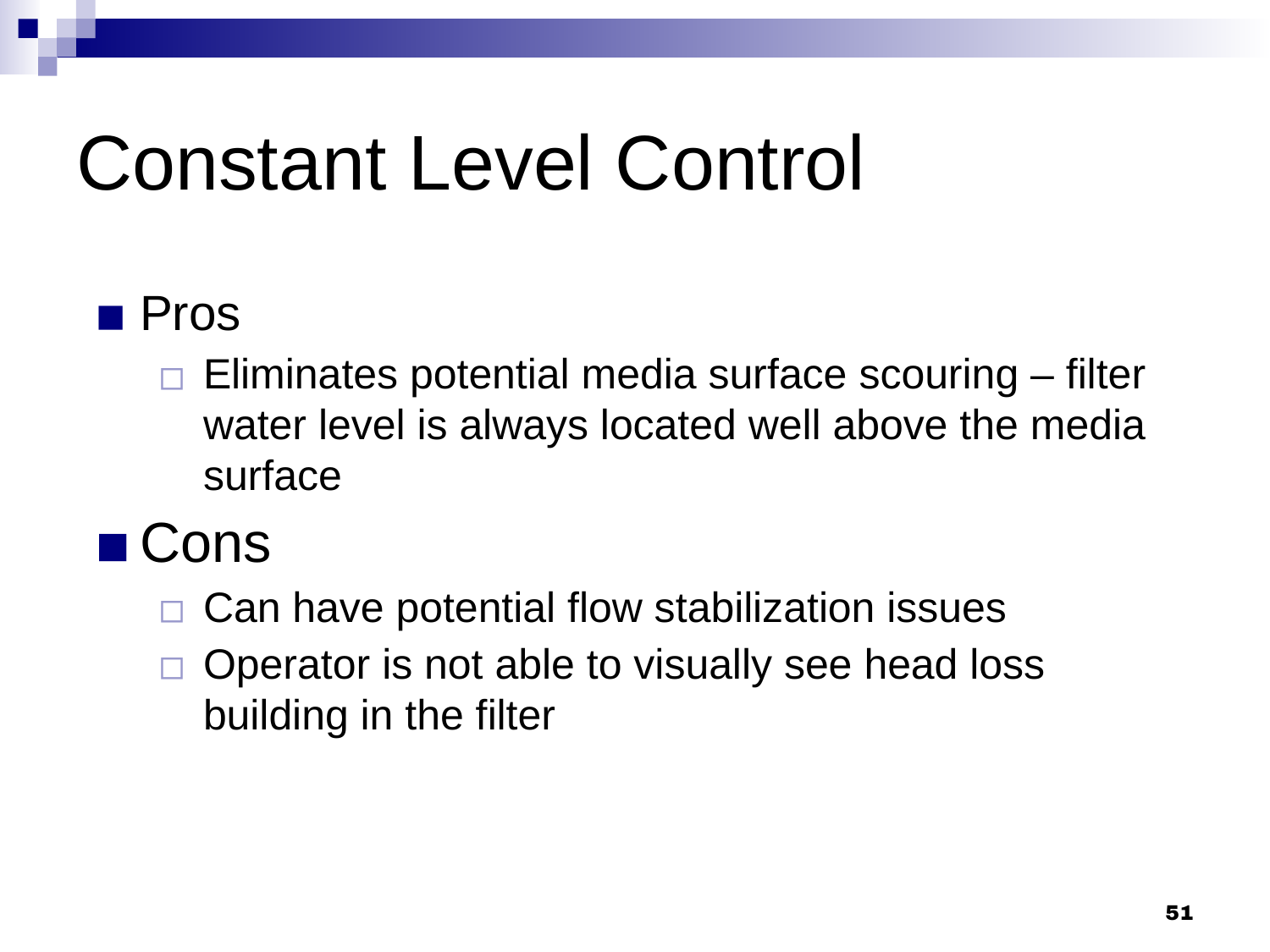

# Constant Level Control
Pros
Eliminates potential media surface scouring – filter water level is always located well above the media surface
Cons
Can have potential flow stabilization issues
Operator is not able to visually see head loss building in the filter
51